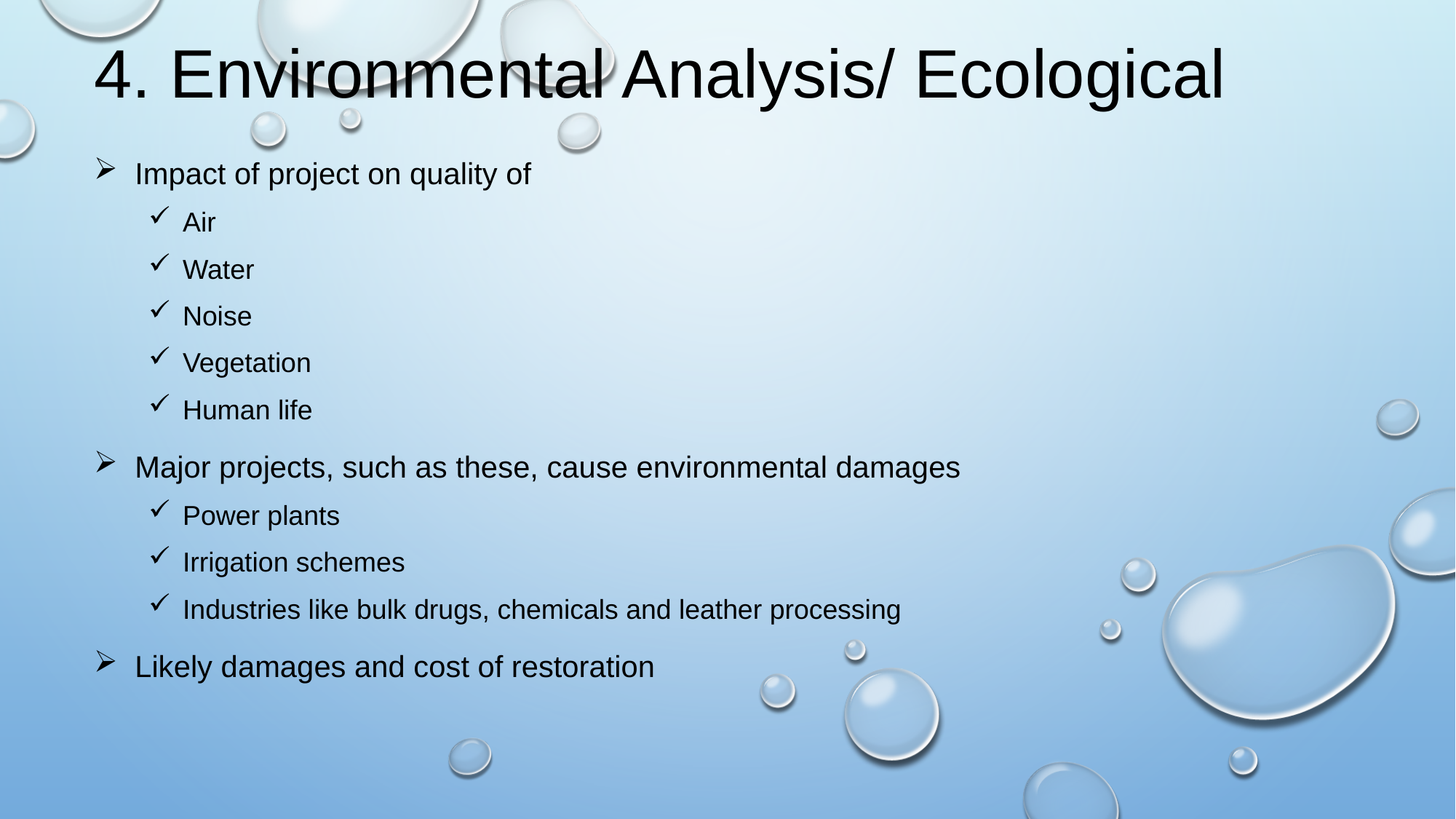

# 4. Environmental Analysis/ Ecological
Impact of project on quality of
Air
Water
Noise
Vegetation
Human life
Major projects, such as these, cause environmental damages
Power plants
Irrigation schemes
Industries like bulk drugs, chemicals and leather processing
Likely damages and cost of restoration